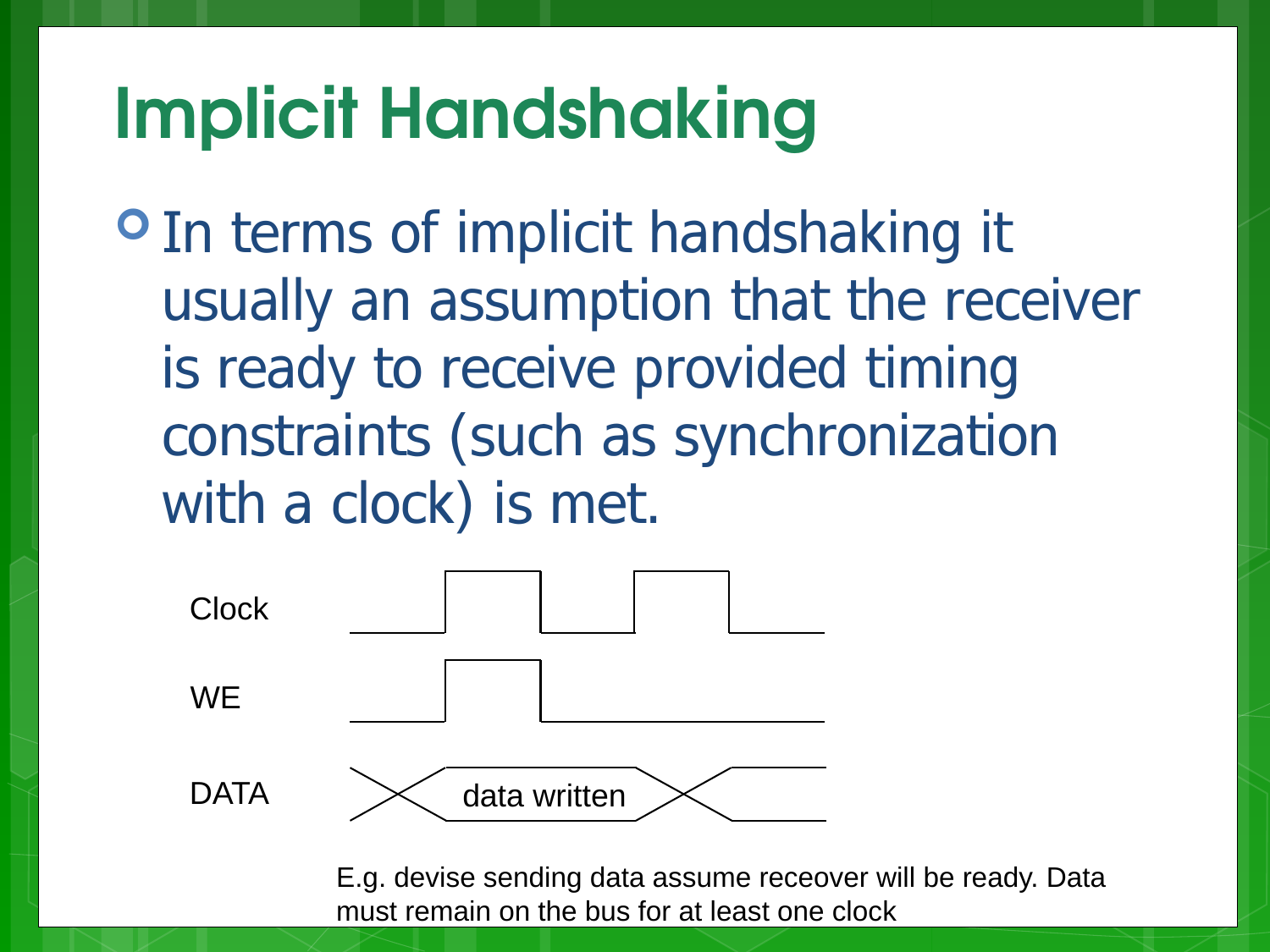

# Implicit Handshaking
In terms of implicit handshaking it usually an assumption that the receiver is ready to receive provided timing constraints (such as synchronization with a clock) is met.
Clock
WE
DATA
data written
E.g. devise sending data assume receover will be ready. Data must remain on the bus for at least one clock